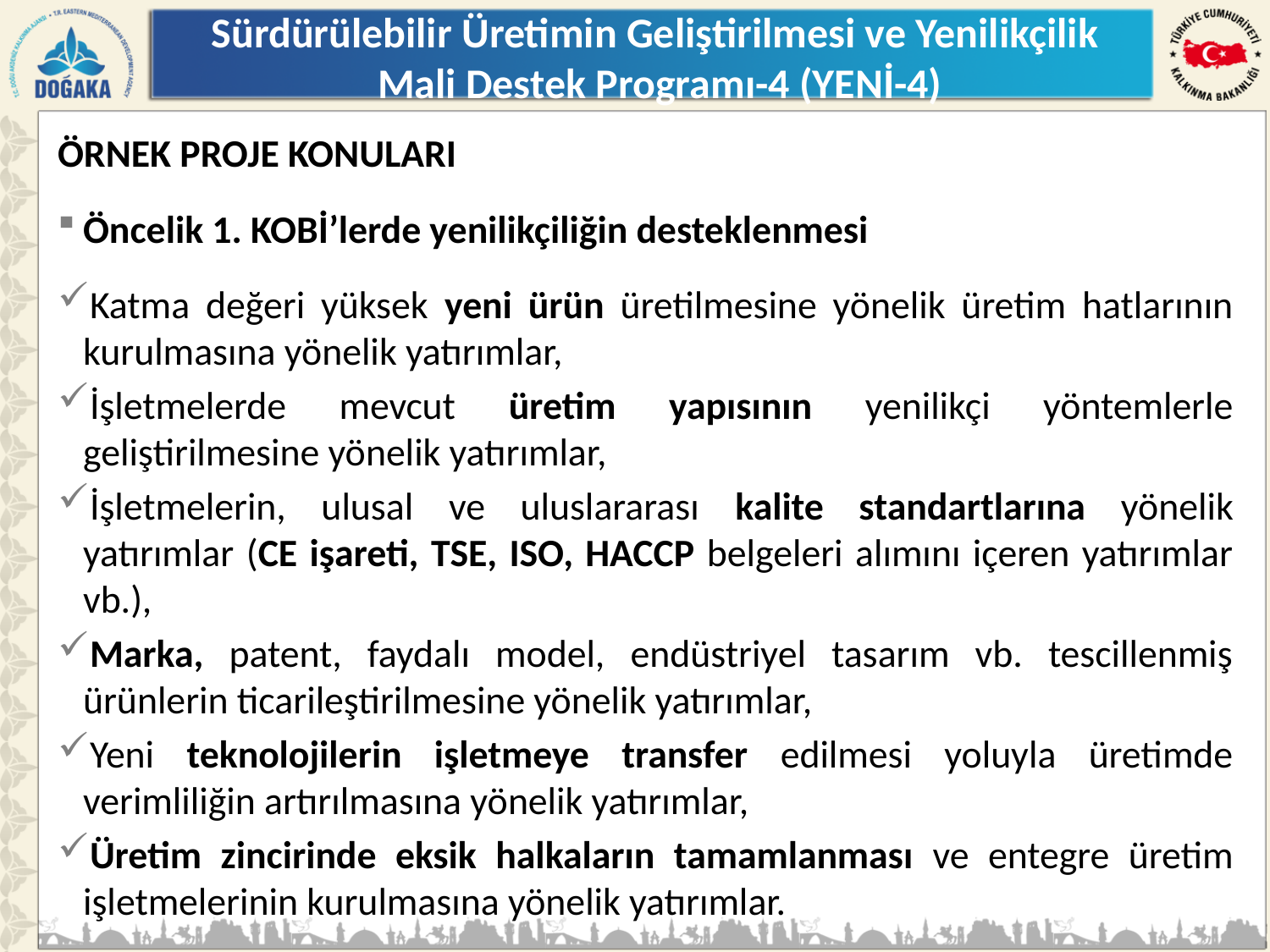

Sürdürülebilir Üretimin Geliştirilmesi ve Yenilikçilik
Mali Destek Programı-4 (YENİ-4)
ÖRNEK PROJE KONULARI
Öncelik 1. KOBİ’lerde yenilikçiliğin desteklenmesi
Katma değeri yüksek yeni ürün üretilmesine yönelik üretim hatlarının kurulmasına yönelik yatırımlar,
İşletmelerde mevcut üretim yapısının yenilikçi yöntemlerle geliştirilmesine yönelik yatırımlar,
İşletmelerin, ulusal ve uluslararası kalite standartlarına yönelik yatırımlar (CE işareti, TSE, ISO, HACCP belgeleri alımını içeren yatırımlar vb.),
Marka, patent, faydalı model, endüstriyel tasarım vb. tescillenmiş ürünlerin ticarileştirilmesine yönelik yatırımlar,
Yeni teknolojilerin işletmeye transfer edilmesi yoluyla üretimde verimliliğin artırılmasına yönelik yatırımlar,
Üretim zincirinde eksik halkaların tamamlanması ve entegre üretim işletmelerinin kurulmasına yönelik yatırımlar.